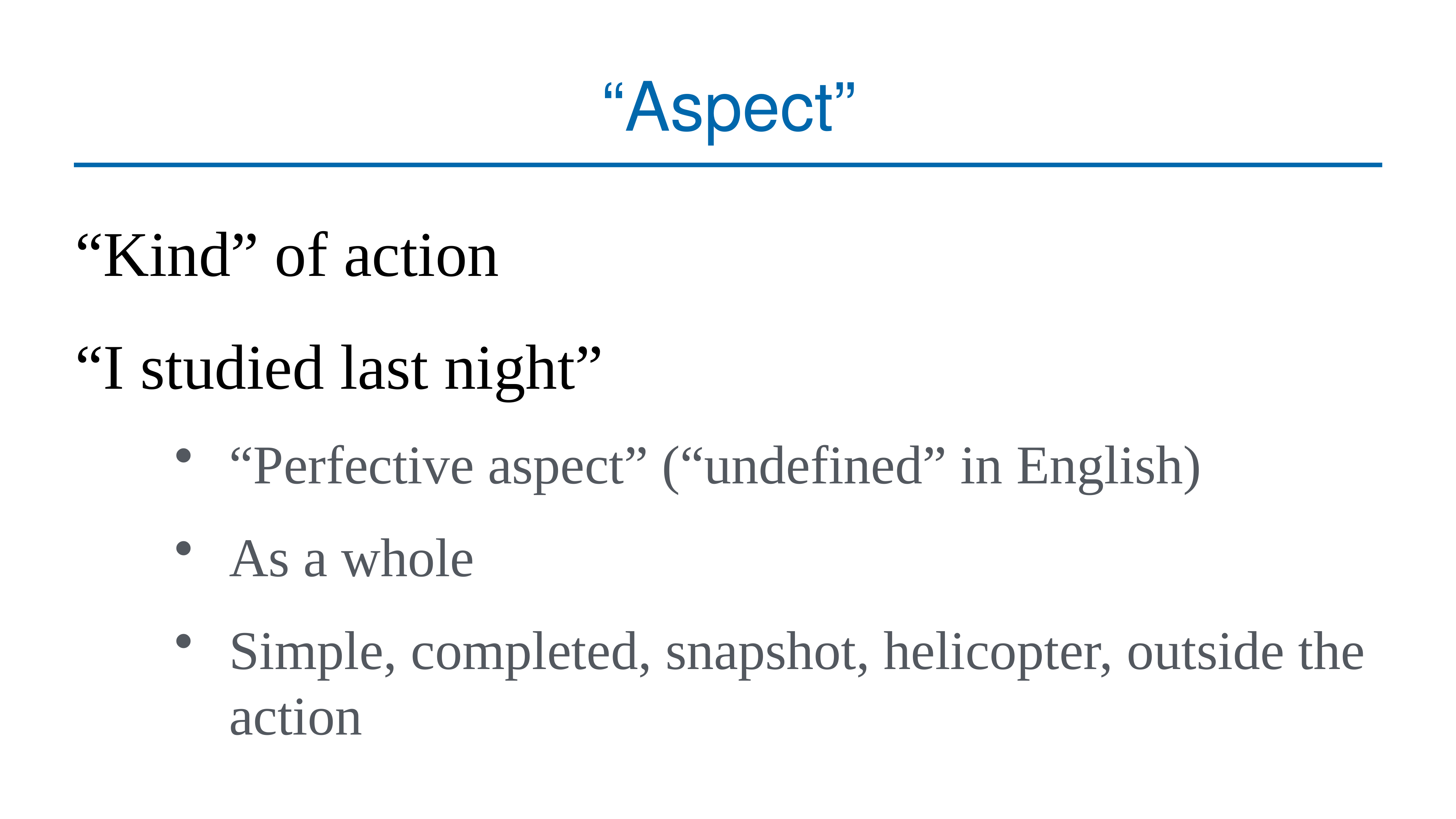

# “Aspect”
“Kind” of action
“I studied last night”
“Perfective aspect” (“undefined” in English)
As a whole
Simple, completed, snapshot, helicopter, outside the action